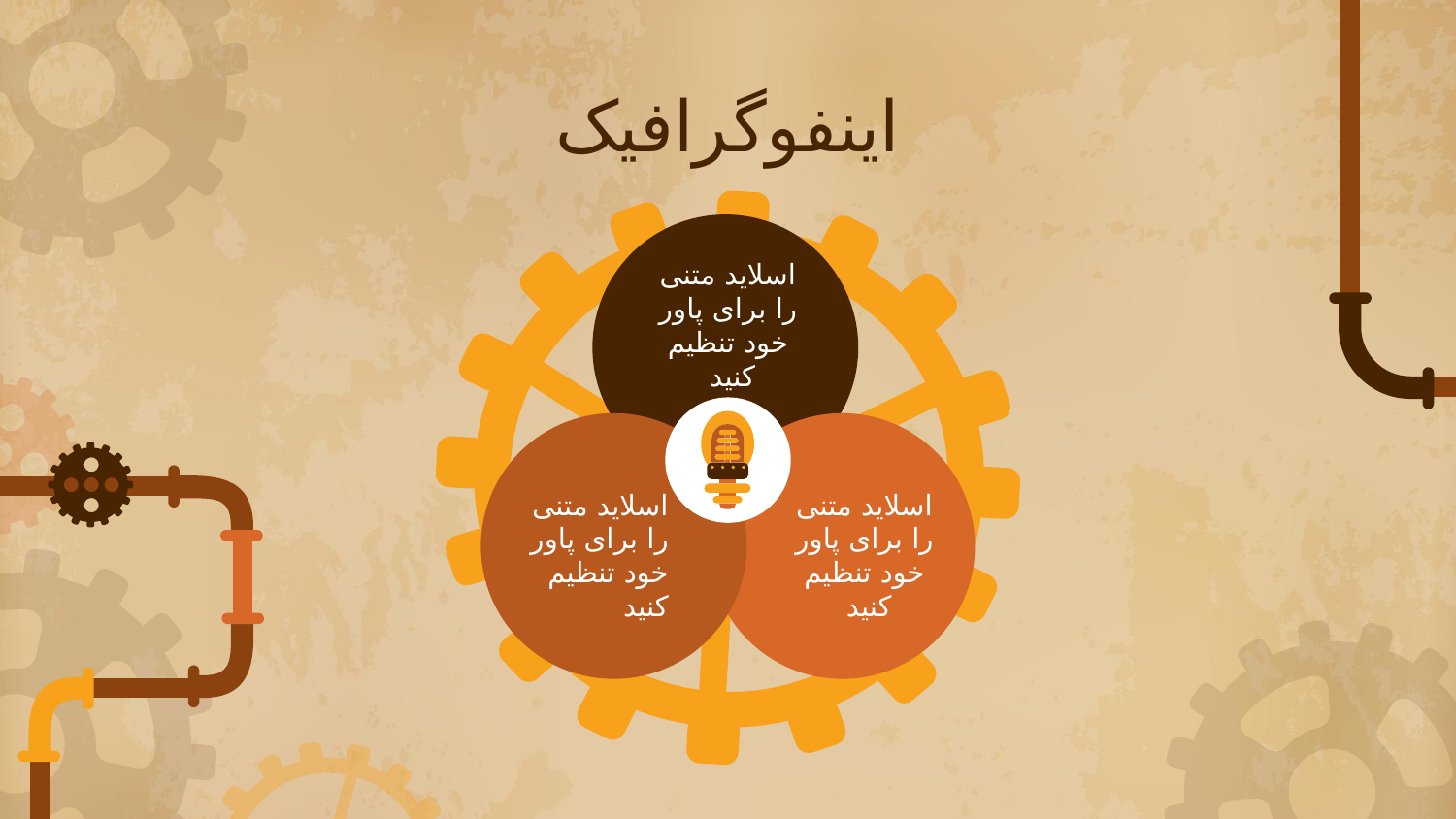

# اینفوگرافیک

اسلاید متنی را برای پاور خود تنظیم کنید

اسلاید متنی را برای پاور خود تنظیم کنید

اسلاید متنی را برای پاور خود تنظیم کنید